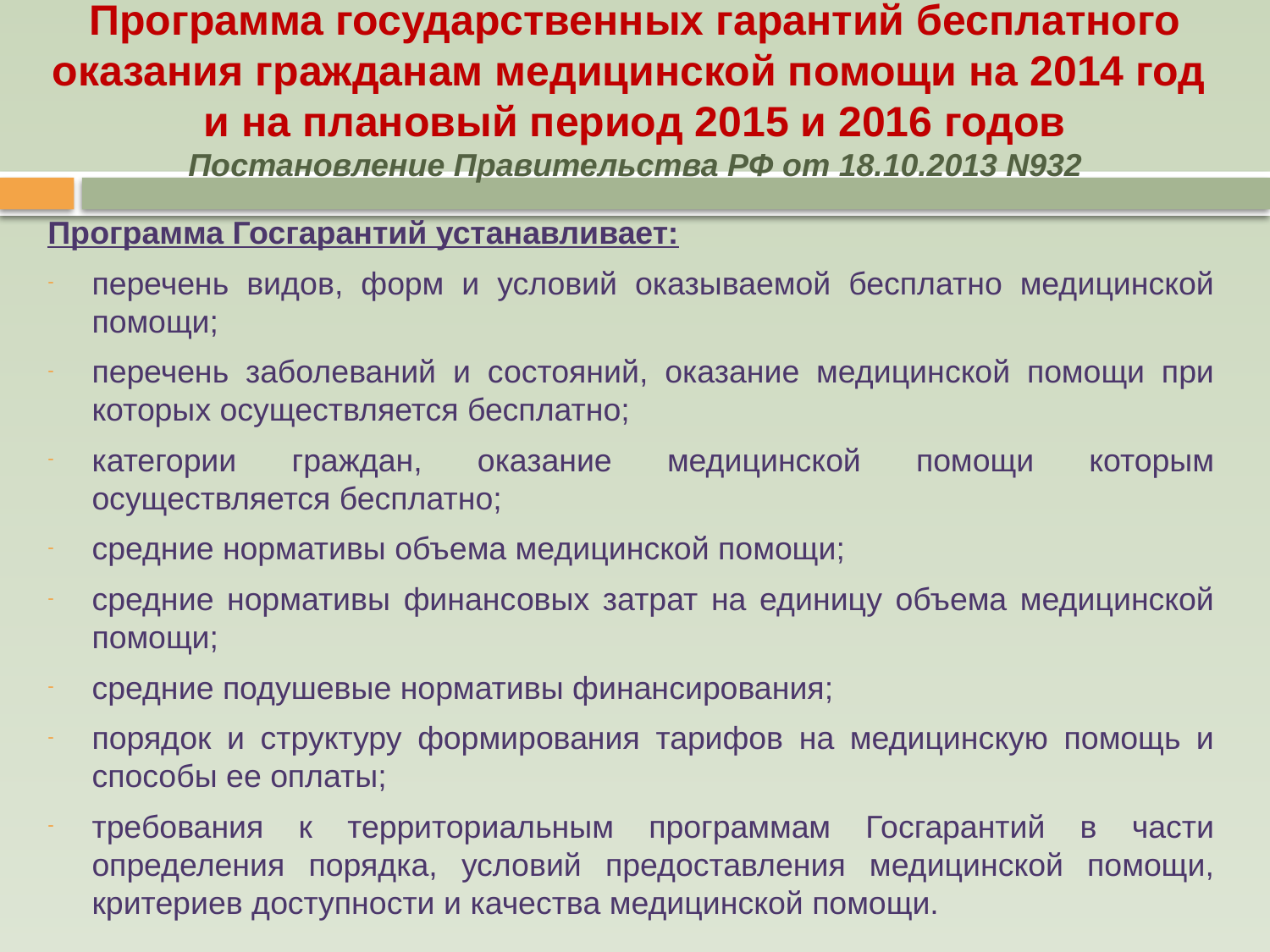

# Программа государственных гарантий бесплатного оказания гражданам медицинской помощи на 2014 год и на плановый период 2015 и 2016 годов Постановление Правительства РФ от 18.10.2013 N932
Программа Госгарантий устанавливает:
перечень видов, форм и условий оказываемой бесплатно медицинской помощи;
перечень заболеваний и состояний, оказание медицинской помощи при которых осуществляется бесплатно;
категории граждан, оказание медицинской помощи которым осуществляется бесплатно;
средние нормативы объема медицинской помощи;
средние нормативы финансовых затрат на единицу объема медицинской помощи;
средние подушевые нормативы финансирования;
порядок и структуру формирования тарифов на медицинскую помощь и способы ее оплаты;
требования к территориальным программам Госгарантий в части определения порядка, условий предоставления медицинской помощи, критериев доступности и качества медицинской помощи.